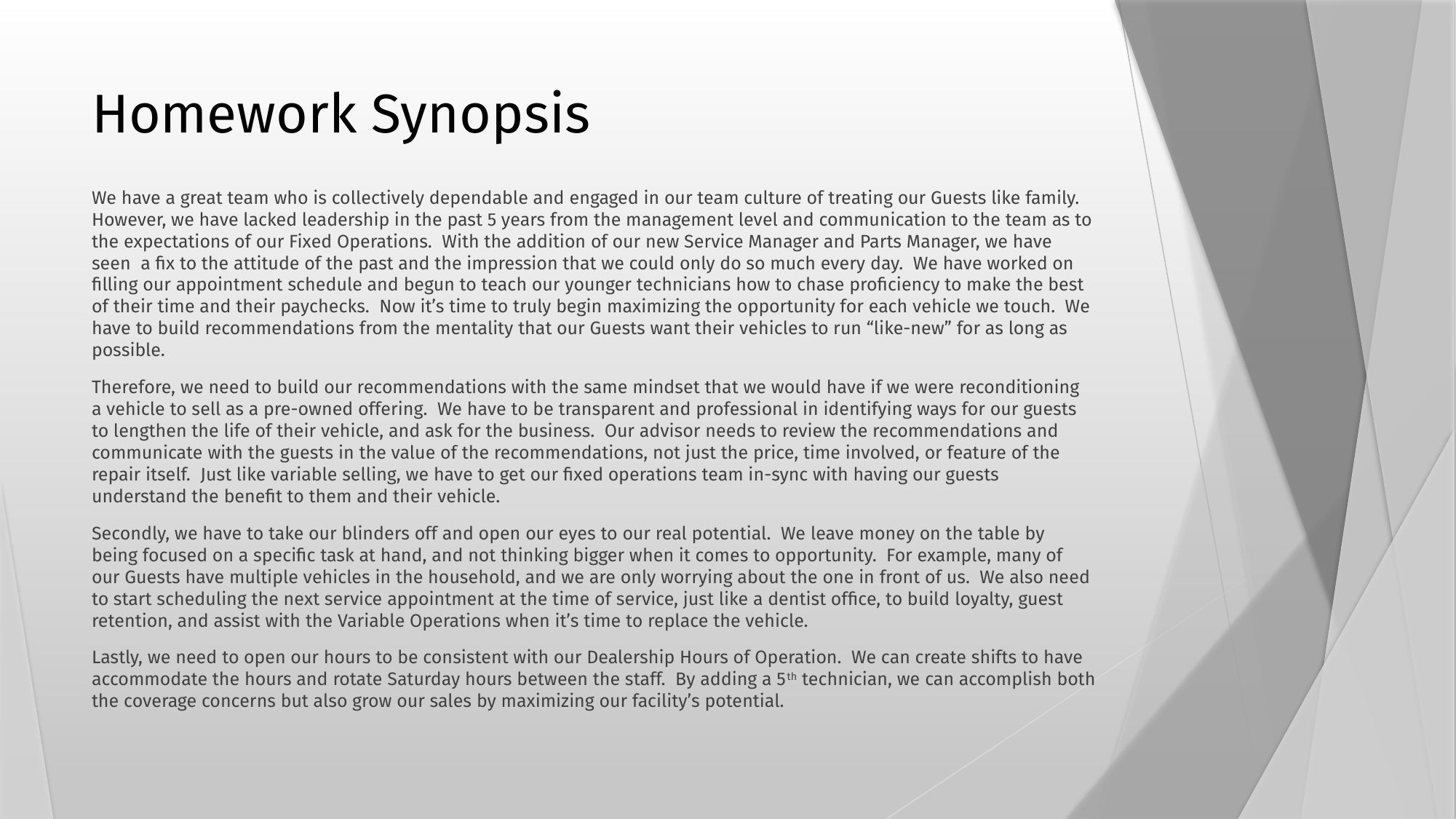

# Homework Synopsis
We have a great team who is collectively dependable and engaged in our team culture of treating our Guests like family.  However, we have lacked leadership in the past 5 years from the management level and communication to the team as to the expectations of our Fixed Operations.  With the addition of our new Service Manager and Parts Manager, we have seen  a fix to the attitude of the past and the impression that we could only do so much every day.  We have worked on filling our appointment schedule and begun to teach our younger technicians how to chase proficiency to make the best of their time and their paychecks.  Now it’s time to truly begin maximizing the opportunity for each vehicle we touch.  We have to build recommendations from the mentality that our Guests want their vehicles to run “like-new” for as long as possible.
Therefore, we need to build our recommendations with the same mindset that we would have if we were reconditioning a vehicle to sell as a pre-owned offering.  We have to be transparent and professional in identifying ways for our guests to lengthen the life of their vehicle, and ask for the business.  Our advisor needs to review the recommendations and communicate with the guests in the value of the recommendations, not just the price, time involved, or feature of the repair itself.  Just like variable selling, we have to get our fixed operations team in-sync with having our guests understand the benefit to them and their vehicle.
Secondly, we have to take our blinders off and open our eyes to our real potential.  We leave money on the table by being focused on a specific task at hand, and not thinking bigger when it comes to opportunity.  For example, many of our Guests have multiple vehicles in the household, and we are only worrying about the one in front of us.  We also need to start scheduling the next service appointment at the time of service, just like a dentist office, to build loyalty, guest retention, and assist with the Variable Operations when it’s time to replace the vehicle.
Lastly, we need to open our hours to be consistent with our Dealership Hours of Operation.  We can create shifts to have accommodate the hours and rotate Saturday hours between the staff.  By adding a 5th technician, we can accomplish both the coverage concerns but also grow our sales by maximizing our facility’s potential.